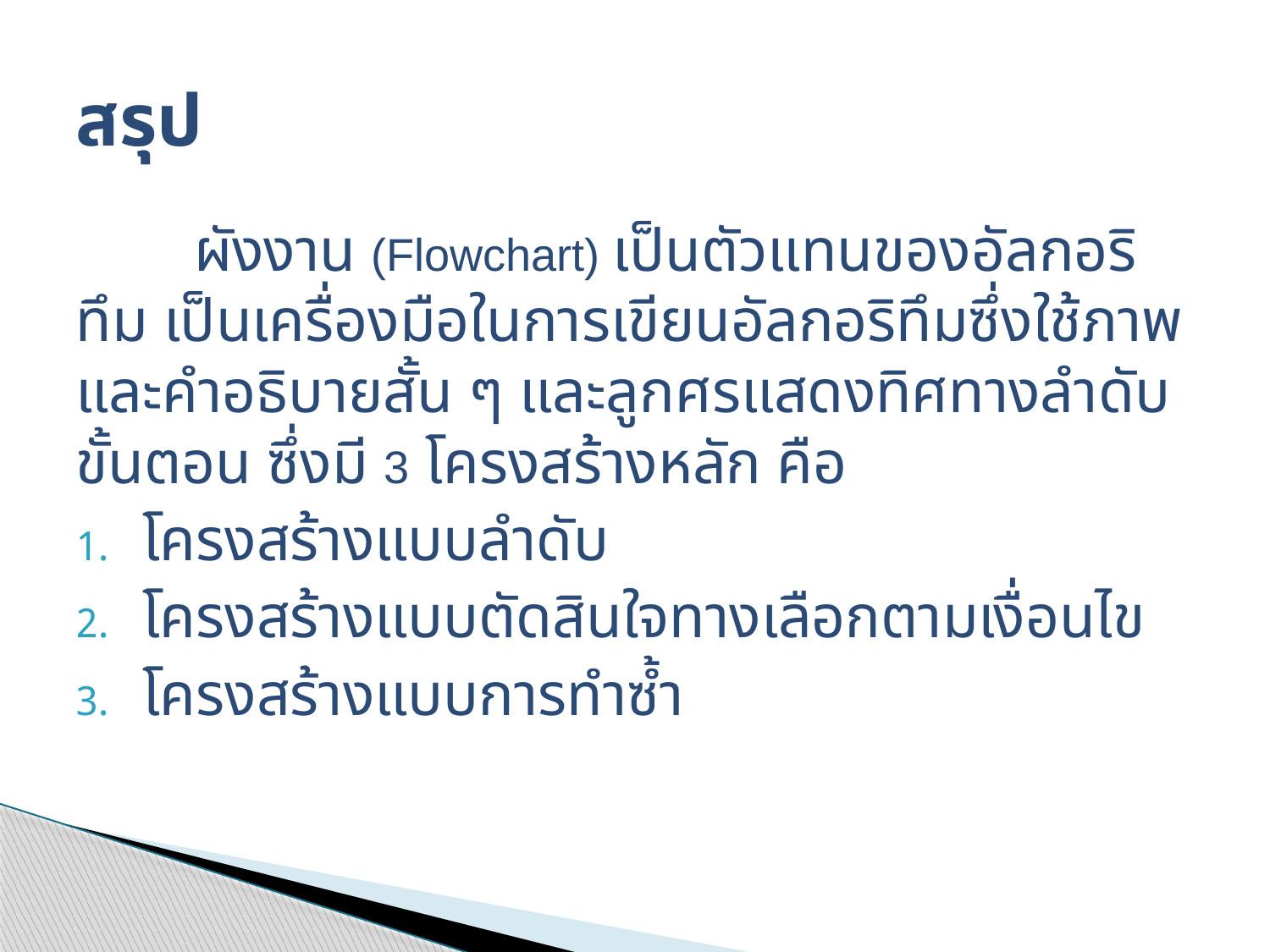

# สรุป
	ผังงาน (Flowchart) เป็นตัวแทนของอัลกอริทึม เป็นเครื่องมือในการเขียนอัลกอริทึมซึ่งใช้ภาพและคำอธิบายสั้น ๆ และลูกศรแสดงทิศทางลำดับขั้นตอน ซึ่งมี 3 โครงสร้างหลัก คือ
โครงสร้างแบบลำดับ
โครงสร้างแบบตัดสินใจทางเลือกตามเงื่อนไข
โครงสร้างแบบการทำซ้ำ